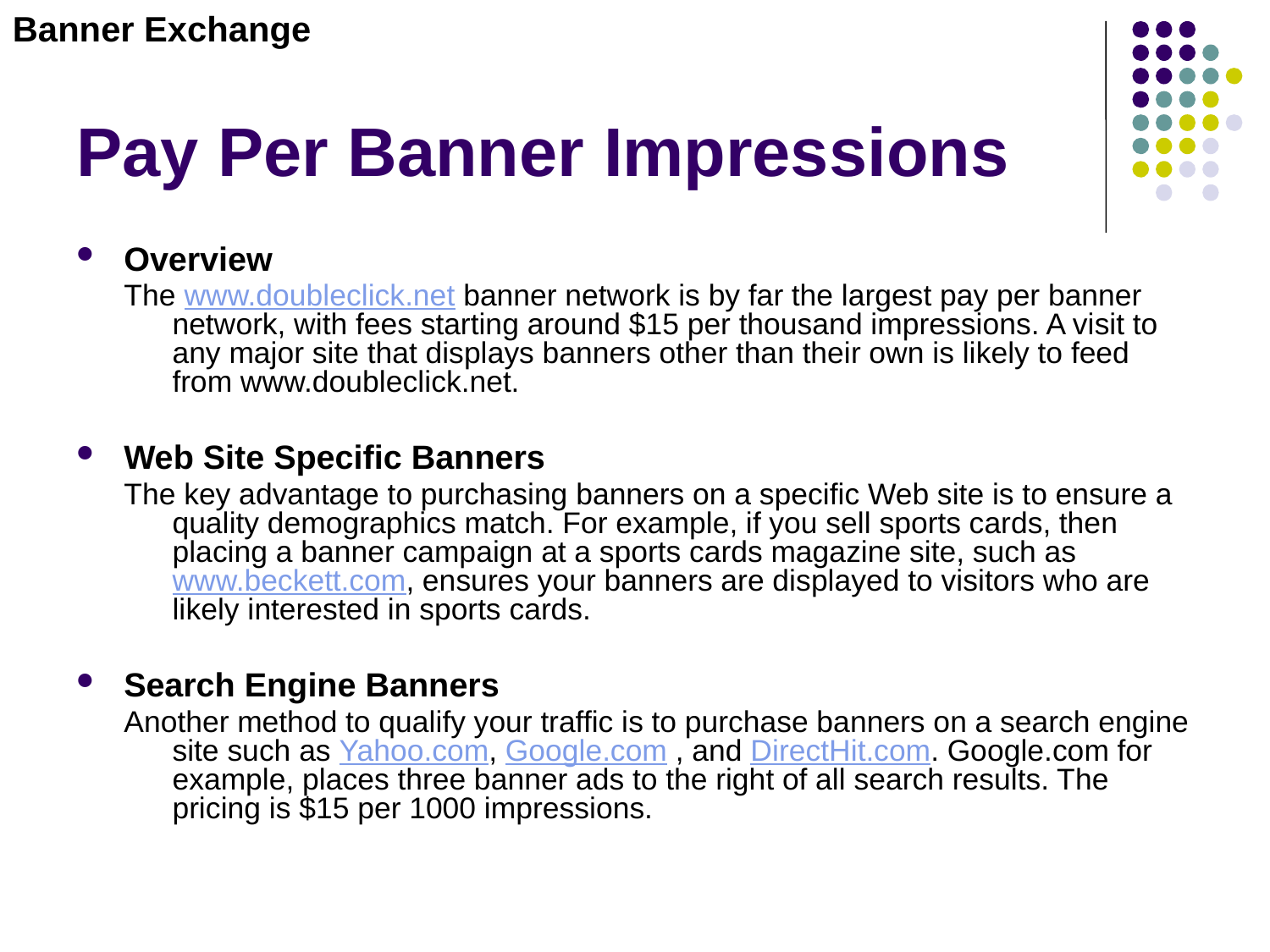

Banner Exchange
# Pay Per Banner Impressions
Overview
The www.doubleclick.net banner network is by far the largest pay per banner network, with fees starting around $15 per thousand impressions. A visit to any major site that displays banners other than their own is likely to feed from www.doubleclick.net.

Web Site Specific Banners
The key advantage to purchasing banners on a specific Web site is to ensure a quality demographics match. For example, if you sell sports cards, then placing a banner campaign at a sports cards magazine site, such as www.beckett.com, ensures your banners are displayed to visitors who are likely interested in sports cards.

Search Engine Banners
Another method to qualify your traffic is to purchase banners on a search engine site such as Yahoo.com, Google.com , and DirectHit.com. Google.com for example, places three banner ads to the right of all search results. The pricing is $15 per 1000 impressions.